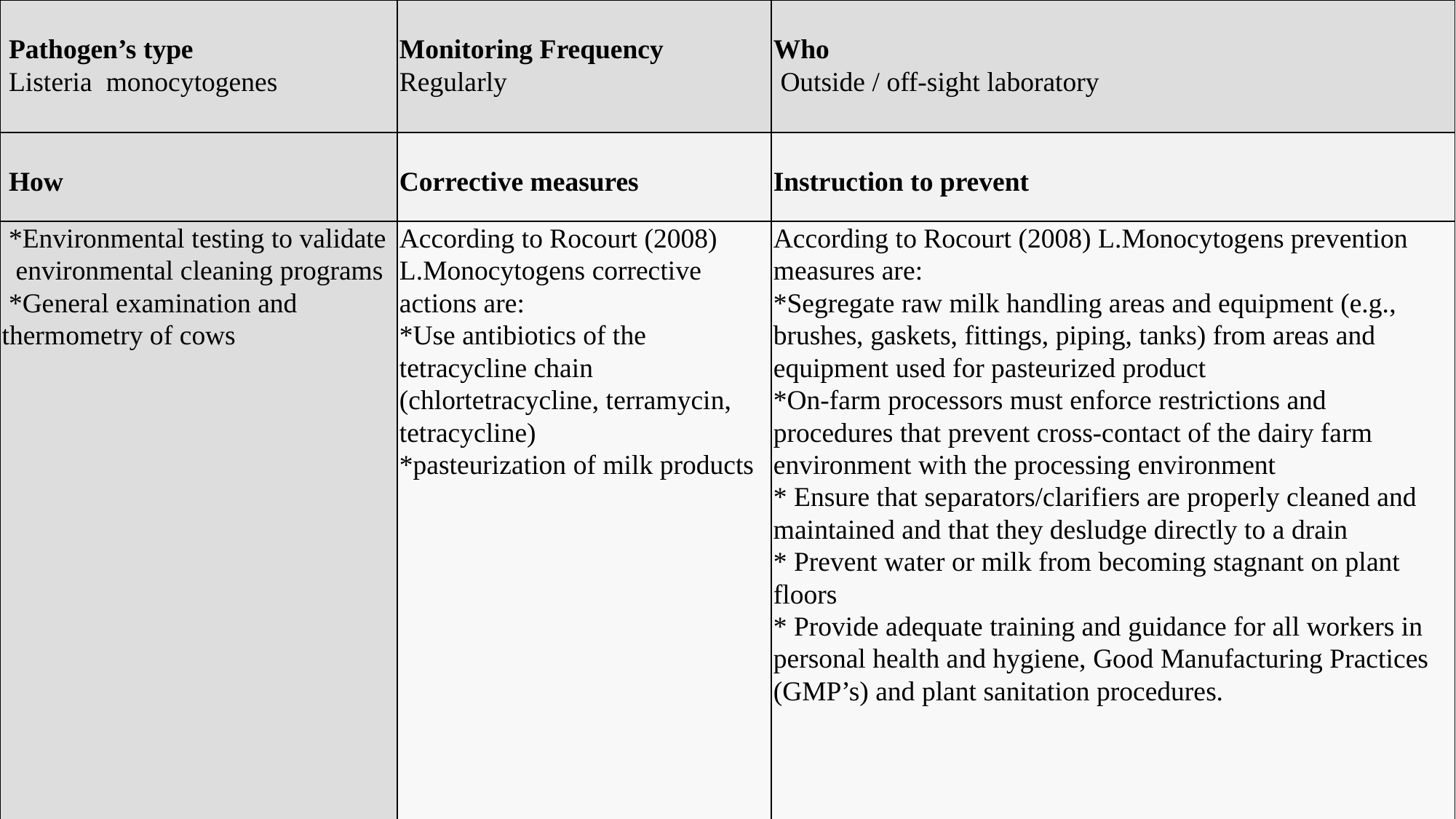

| Pathogen’s type Listeria monocytogenes | Monitoring Frequency Regularly | Who Outside / off-sight laboratory |
| --- | --- | --- |
| How | Corrective measures | Instruction to prevent |
| \*Environmental testing to validate environmental cleaning programs \*General examination and thermometry of cows | According to Rocourt (2008) L.Monocytogens corrective actions are: \*Use antibiotics of the tetracycline chain (chlortetracycline, terramycin, tetracycline) \*pasteurization of milk products | According to Rocourt (2008) L.Monocytogens prevention measures are: \*Segregate raw milk handling areas and equipment (e.g., brushes, gaskets, fittings, piping, tanks) from areas and equipment used for pasteurized product \*On-farm processors must enforce restrictions and procedures that prevent cross-contact of the dairy farm environment with the processing environment \* Ensure that separators/clarifiers are properly cleaned and maintained and that they desludge directly to a drain \* Prevent water or milk from becoming stagnant on plant floors \* Provide adequate training and guidance for all workers in personal health and hygiene, Good Manufacturing Practices (GMP’s) and plant sanitation procedures. |